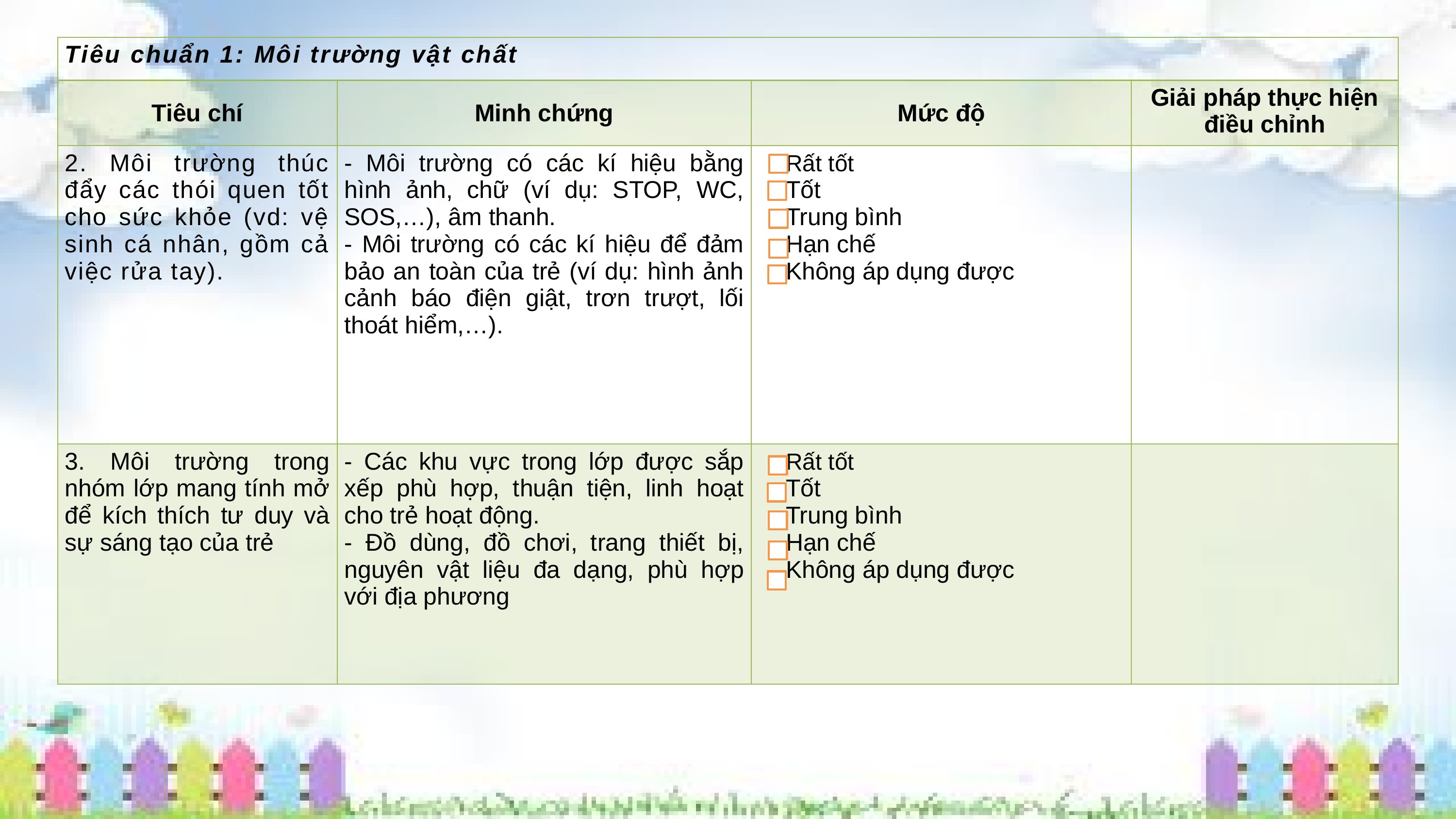

| Tiêu chuẩn 1: Môi trường vật chất |  |  |  |
| --- | --- | --- | --- |
| Tiêu chí | Minh chứng | Mức độ | Giải pháp thực hiện điều chỉnh |
| 2. Môi trường thúc đẩy các thói quen tốt cho sức khỏe (vd: vệ sinh cá nhân, gồm cả việc rửa tay). | - Môi trường có các kí hiệu bằng hình ảnh, chữ (ví dụ: STOP, WC, SOS,…), âm thanh. - Môi trường có các kí hiệu để đảm bảo an toàn của trẻ (ví dụ: hình ảnh cảnh báo điện giật, trơn trượt, lối thoát hiểm,…). | Rất tốt Tốt Trung bình Hạn chế Không áp dụng được |  |
| 3. Môi trường trong nhóm lớp mang tính mở để kích thích tư duy và sự sáng tạo của trẻ | - Các khu vực trong lớp được sắp xếp phù hợp, thuận tiện, linh hoạt cho trẻ hoạt động. - Đồ dùng, đồ chơi, trang thiết bị, nguyên vật liệu đa dạng, phù hợp với địa phương | Rất tốt Tốt Trung bình Hạn chế Không áp dụng được |  |